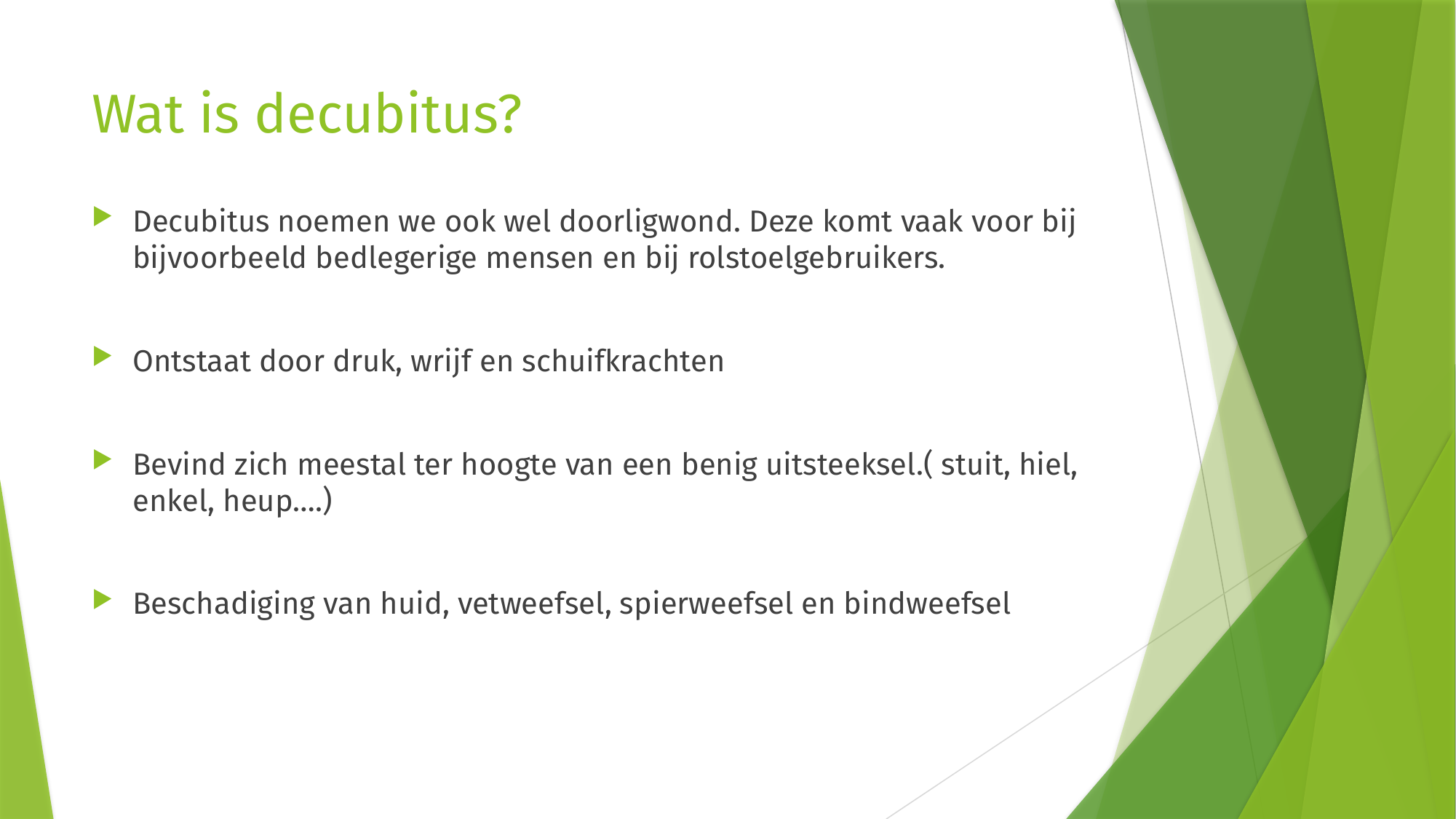

# Wat is decubitus?
Decubitus noemen we ook wel doorligwond. Deze komt vaak voor bij bijvoorbeeld bedlegerige mensen en bij rolstoelgebruikers.

Ontstaat door druk, wrijf en schuifkrachten

Bevind zich meestal ter hoogte van een benig uitsteeksel.( stuit, hiel, enkel, heup….)

Beschadiging van huid, vetweefsel, spierweefsel en bindweefsel